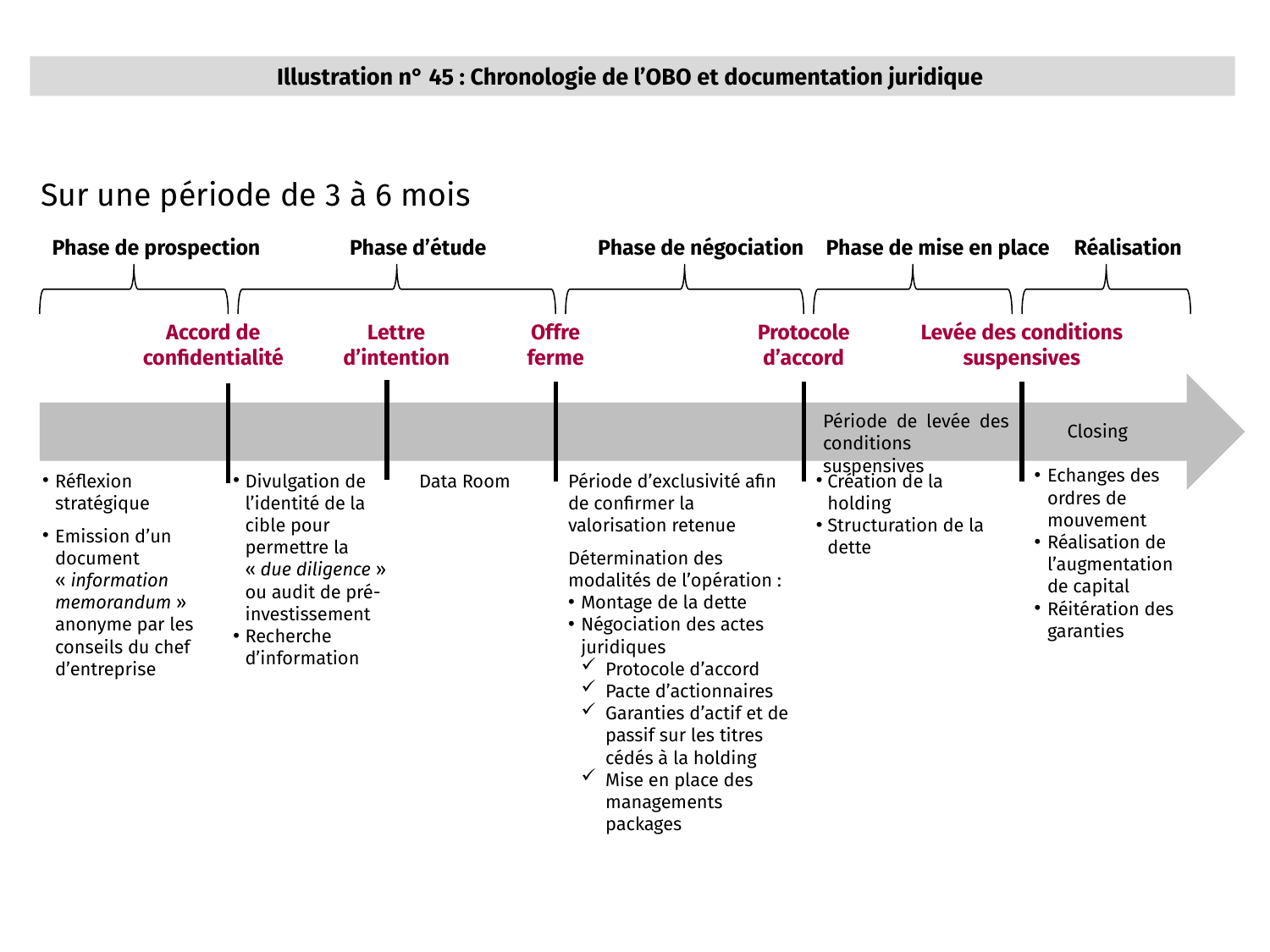

Illustration n° 45 : Chronologie de l’OBO et documentation juridique

Sur une période de 3 à 6 mois

Phase de prospection
Phase d’étude
Phase de négociation
Phase de mise en place
Réalisation
Accord de confidentialité
Lettre d’intention
Offre ferme
Protocole d’accord
Levée des conditions suspensives

Période de levée des conditions suspensives
Closing
Echanges des ordres de mouvement
Réalisation de l’augmentation de capital
Réitération des garanties
Réflexion stratégique
Emission d’un document « information memorandum » anonyme par les conseils du chef d’entreprise
Divulgation de l’identité de la cible pour permettre la « due diligence » ou audit de pré-investissement
Recherche d’information
Data Room
Période d’exclusivité afin de confirmer la valorisation retenue
Détermination des modalités de l’opération :
Montage de la dette
Négociation des actes juridiques
Protocole d’accord
Pacte d’actionnaires
Garanties d’actif et de passif sur les titres cédés à la holding
Mise en place des managements packages
Création de la holding
Structuration de la dette